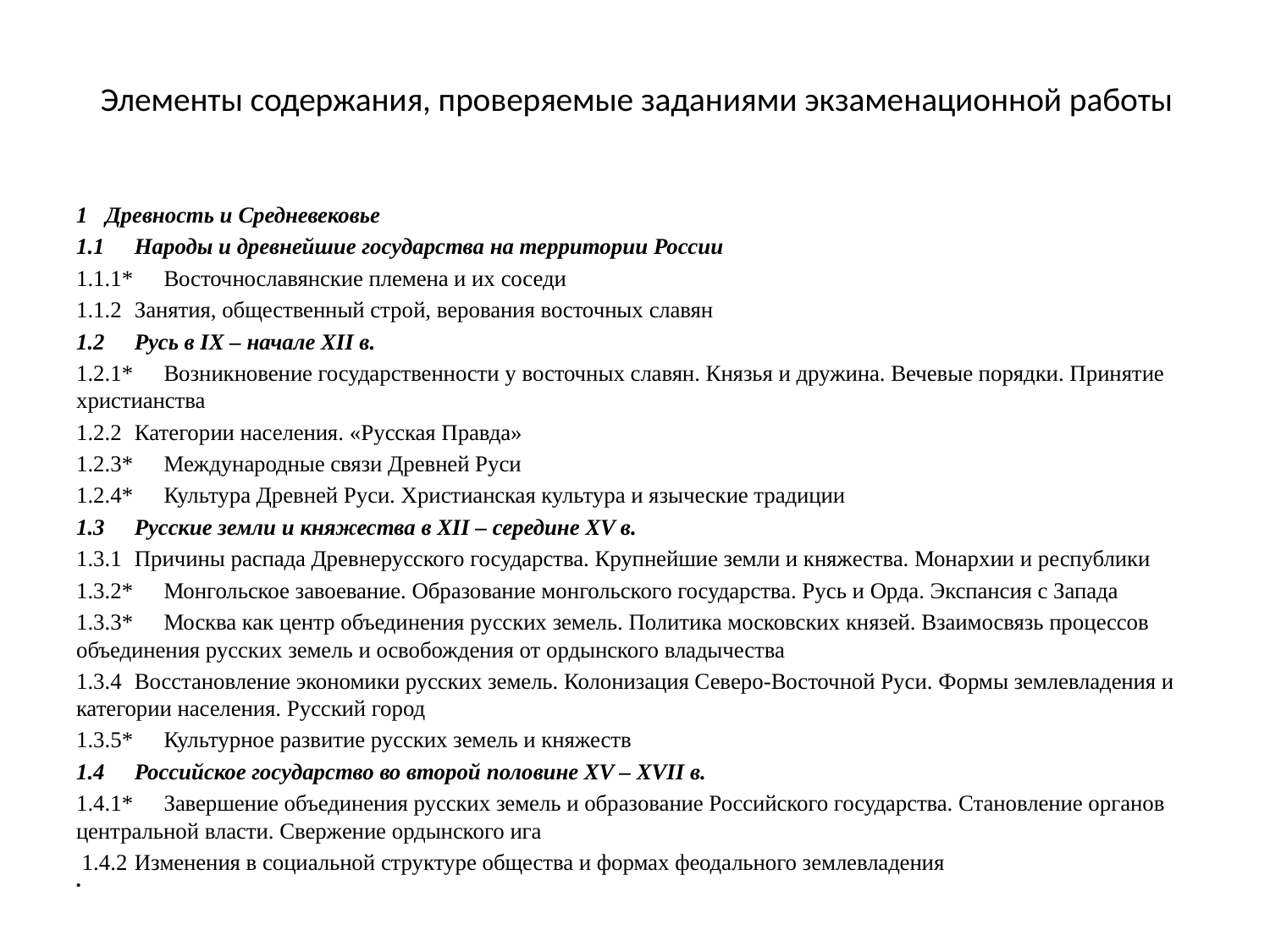

# Элементы содержания, проверяемые заданиями экзаменационной работы

1 	Древность и Средневековье
1.1 	Народы и древнейшие государства на территории России
1.1.1* 	Восточнославянские племена и их соседи
1.1.2 	Занятия, общественный строй, верования восточных славян
1.2 	Русь в IX – начале XII в.
1.2.1* 	Возникновение государственности у восточных славян. Князья и дружина. Вечевые порядки. Принятие христианства
1.2.2 	Категории населения. «Русская Правда»
1.2.3* 	Международные связи Древней Руси
1.2.4* 	Культура Древней Руси. Христианская культура и языческие традиции
1.3 	Русские земли и княжества в XII – середине XV в.
1.3.1 	Причины распада Древнерусского государства. Крупнейшие земли и княжества. Монархии и республики
1.3.2* 	Монгольское завоевание. Образование монгольского государства. Русь и Орда. Экспансия с Запада
1.3.3* 	Москва как центр объединения русских земель. Политика московских князей. Взаимосвязь процессов объединения русских земель и освобождения от ордынского владычества
1.3.4 	Восстановление экономики русских земель. Колонизация Северо-Восточной Руси. Формы землевладения и категории населения. Русский город
1.3.5* 	Культурное развитие русских земель и княжеств
1.4 	Российское государство во второй половине XV – XVII в.
1.4.1* 	Завершение объединения русских земель и образование Российского государства. Становление органов центральной власти. Свержение ордынского ига
 1.4.2 	Изменения в социальной структуре общества и формах феодального землевладения